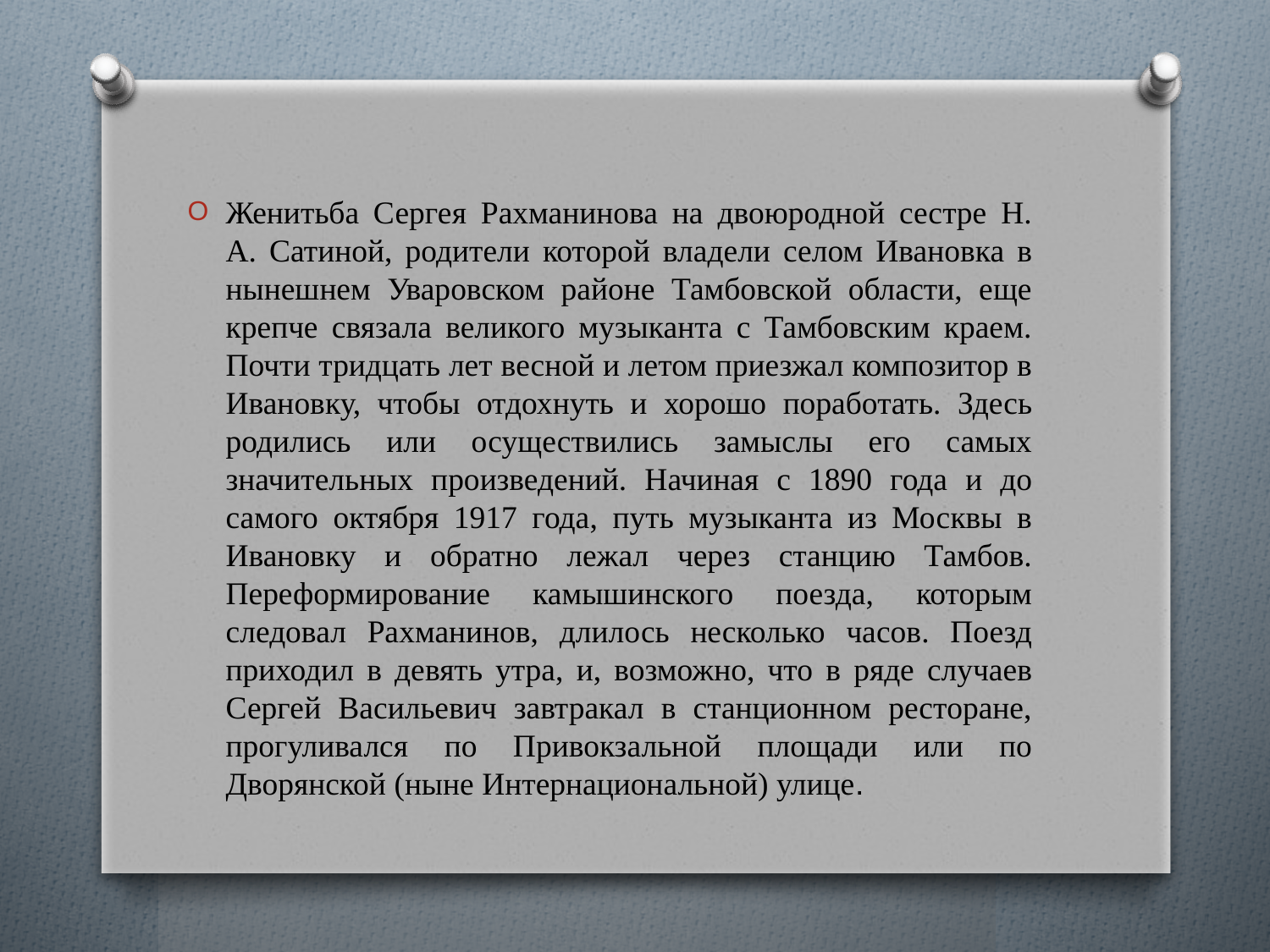

Женитьба Сергея Рахманинова на двоюродной сестре Н. А. Сатиной, родители которой владели селом Ивановка в нынешнем Уваровском районе Тамбовской области, еще крепче связала великого музыканта с Тамбовским краем. Почти тридцать лет весной и летом приезжал композитор в Ивановку, чтобы отдохнуть и хорошо поработать. Здесь родились или осуществились замыслы его самых значительных произведений. Начиная с 1890 года и до самого октября 1917 года, путь музыканта из Москвы в Ивановку и обратно лежал через станцию Тамбов. Переформирование камышинского поезда, которым следовал Рахманинов, длилось несколько часов. Поезд приходил в девять утра, и, возможно, что в ряде случаев Сергей Васильевич завтракал в станционном ресторане, прогуливался по Привокзальной площади или по Дворянской (ныне Интернациональной) улице.